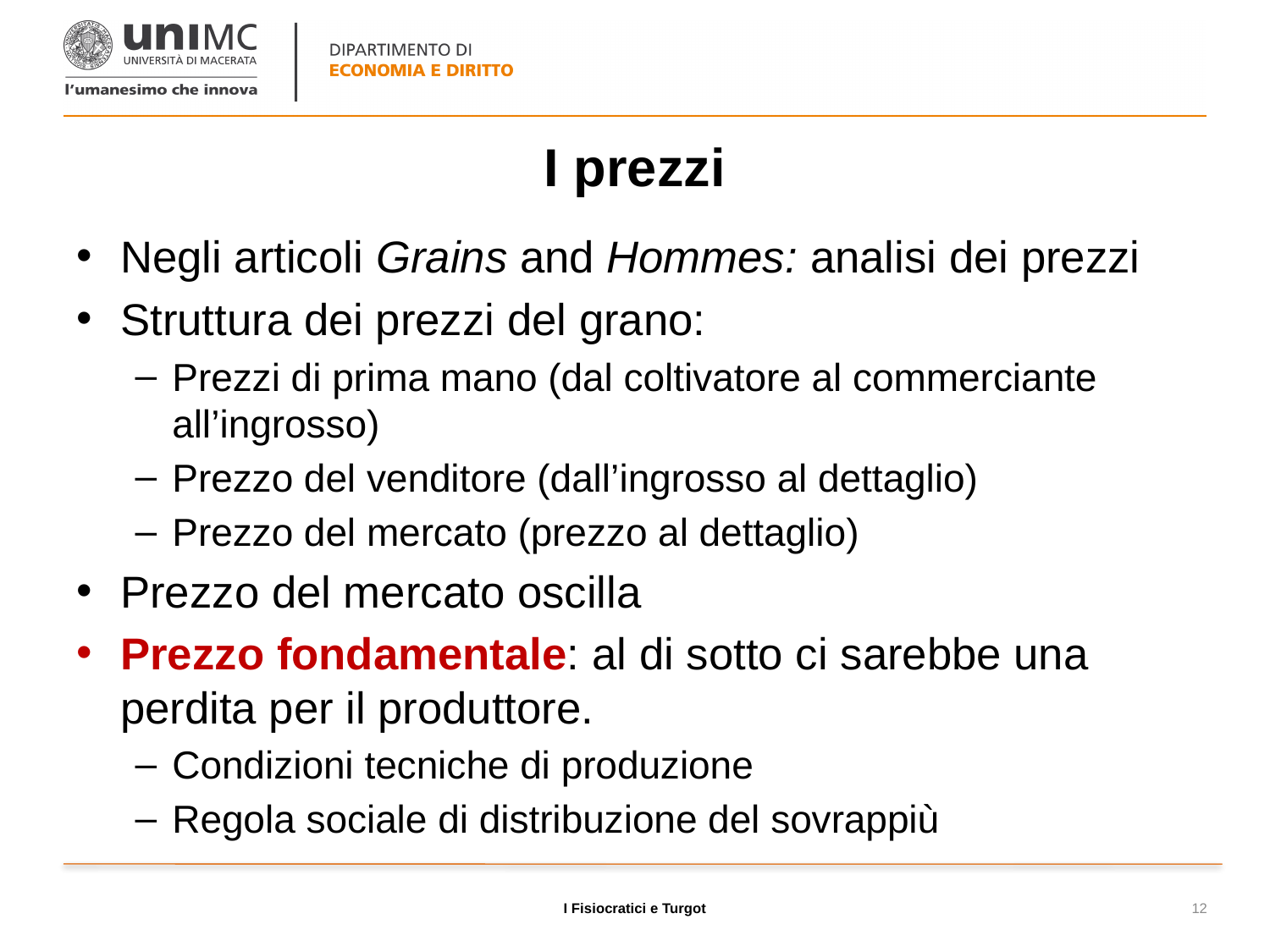

# I prezzi
Negli articoli Grains and Hommes: analisi dei prezzi
Struttura dei prezzi del grano:
Prezzi di prima mano (dal coltivatore al commerciante all’ingrosso)
Prezzo del venditore (dall’ingrosso al dettaglio)
Prezzo del mercato (prezzo al dettaglio)
Prezzo del mercato oscilla
Prezzo fondamentale: al di sotto ci sarebbe una perdita per il produttore.
Condizioni tecniche di produzione
Regola sociale di distribuzione del sovrappiù
I Fisiocratici e Turgot
12